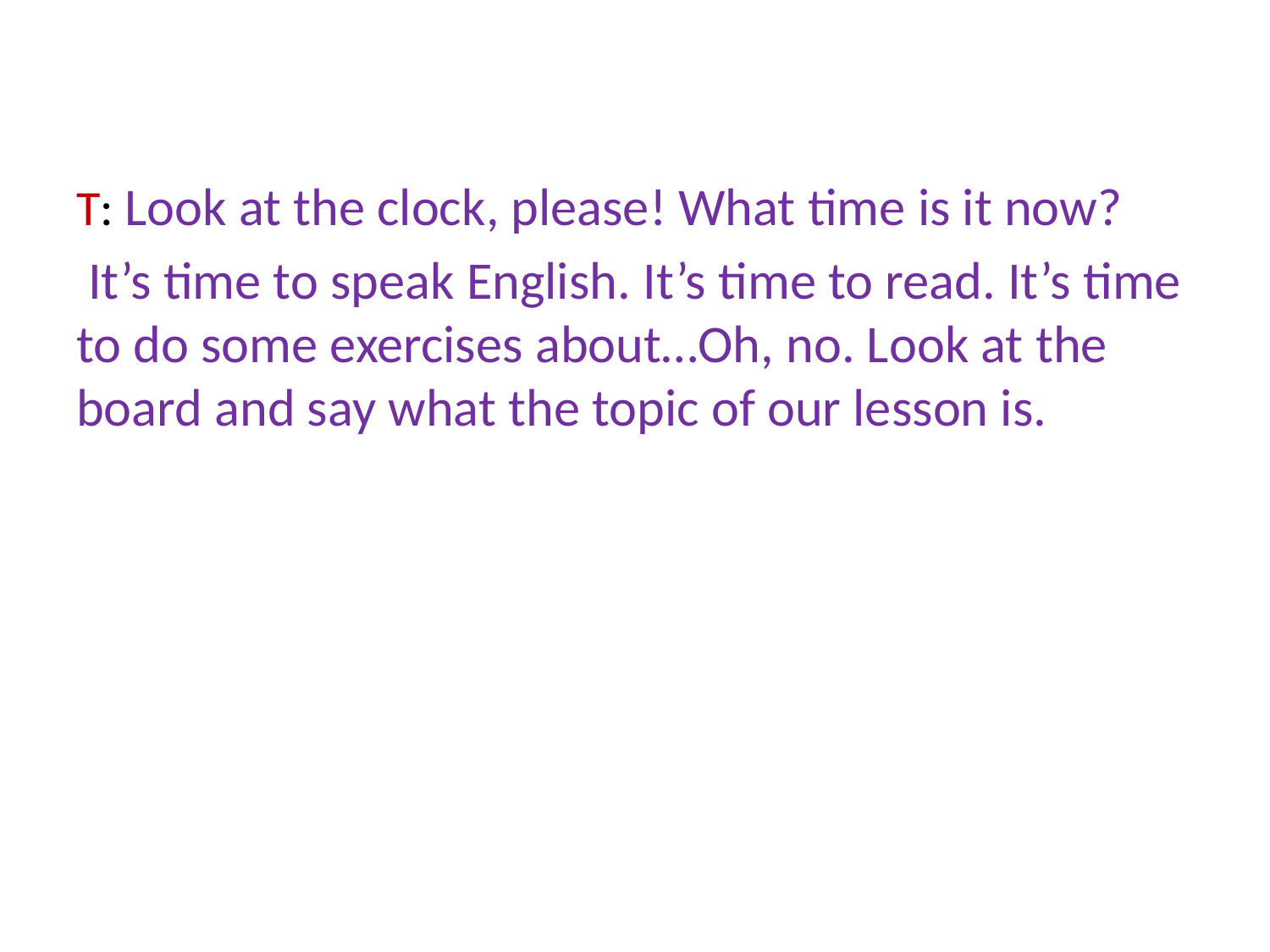

T: Look at the clock, please! What time is it now?
 It’s time to speak English. It’s time to read. It’s time to do some exercises about…Oh, no. Look at the board and say what the topic of our lesson is.